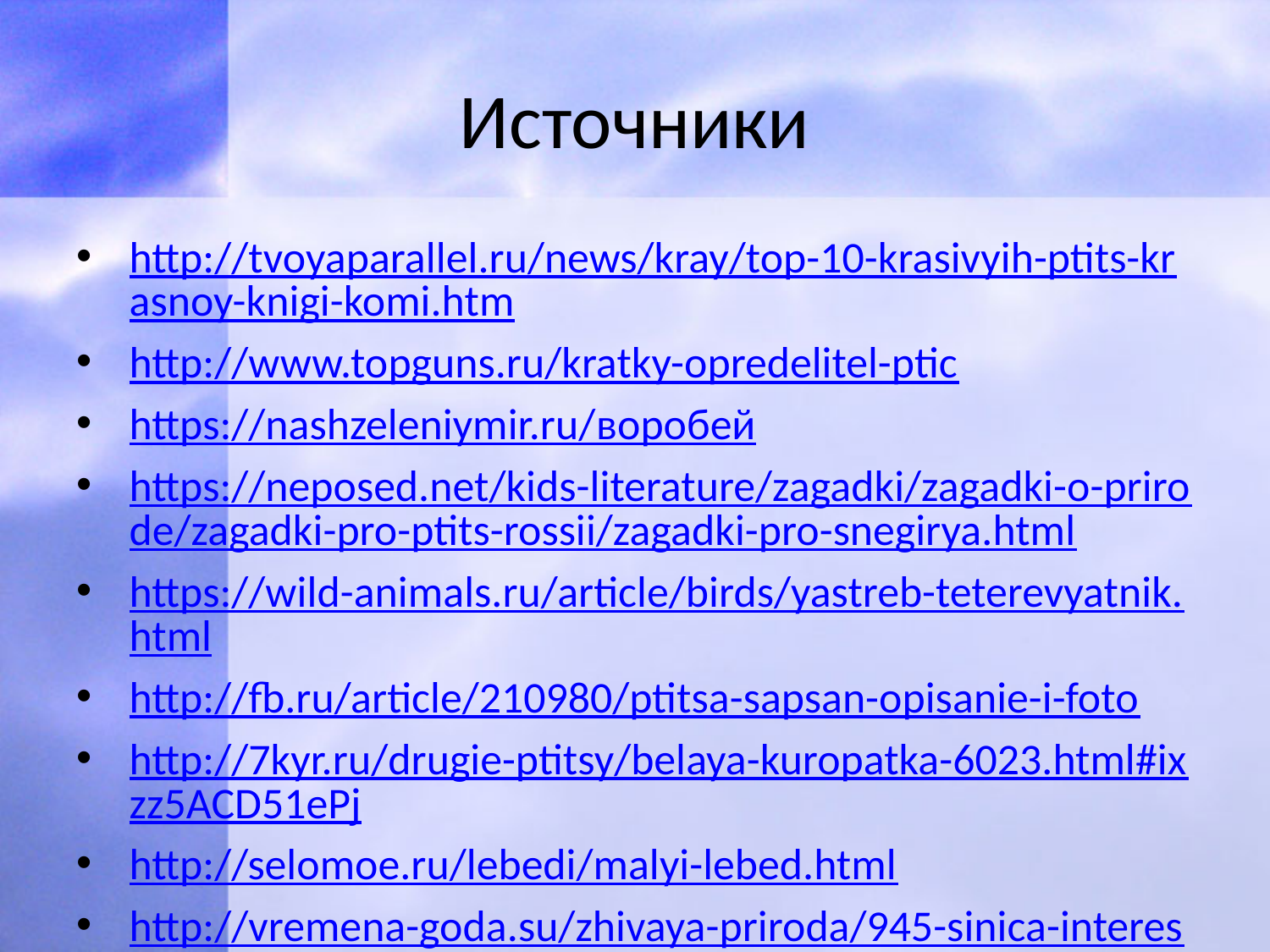

# Источники
http://tvoyaparallel.ru/news/kray/top-10-krasivyih-ptits-krasnoy-knigi-komi.htm
http://www.topguns.ru/kratky-opredelitel-ptic
https://nashzeleniymir.ru/воробей
https://neposed.net/kids-literature/zagadki/zagadki-o-prirode/zagadki-pro-ptits-rossii/zagadki-pro-snegirya.html
https://wild-animals.ru/article/birds/yastreb-teterevyatnik.html
http://fb.ru/article/210980/ptitsa-sapsan-opisanie-i-foto
http://7kyr.ru/drugie-ptitsy/belaya-kuropatka-6023.html#ixzz5ACD51ePj
http://selomoe.ru/lebedi/malyi-lebed.html
http://vremena-goda.su/zhivaya-priroda/945-sinica-interesnye-fakty-foto-i-kratkoe-opisanie.html
http://dokladiki.ru/doklad/dyatel-opisanie-pticy-dlya-detey